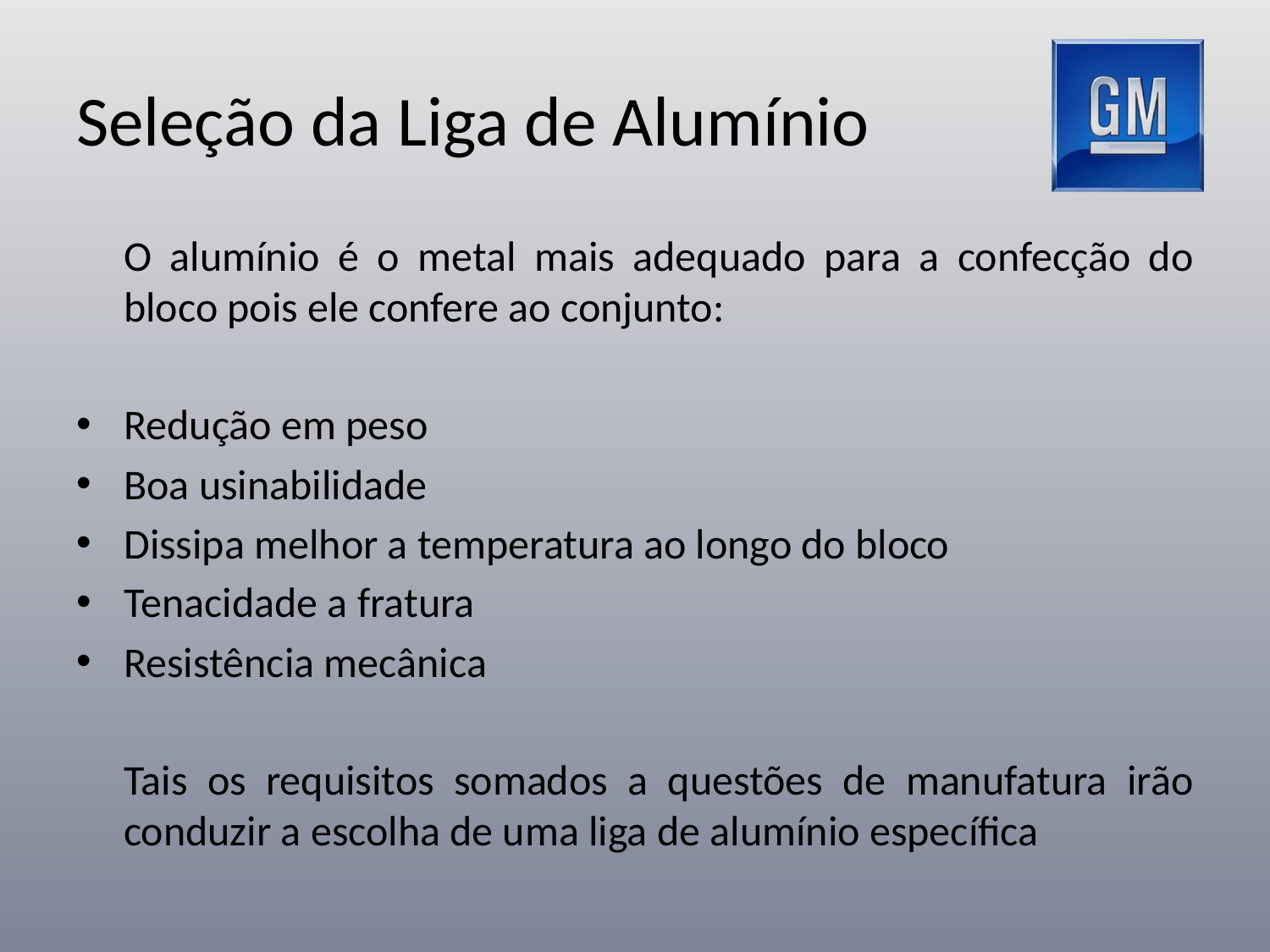

# Seleção da Liga de Alumínio
	O alumínio é o metal mais adequado para a confecção do bloco pois ele confere ao conjunto:

Redução em peso
Boa usinabilidade
Dissipa melhor a temperatura ao longo do bloco
Tenacidade a fratura
Resistência mecânica

	Tais os requisitos somados a questões de manufatura irão conduzir a escolha de uma liga de alumínio específica